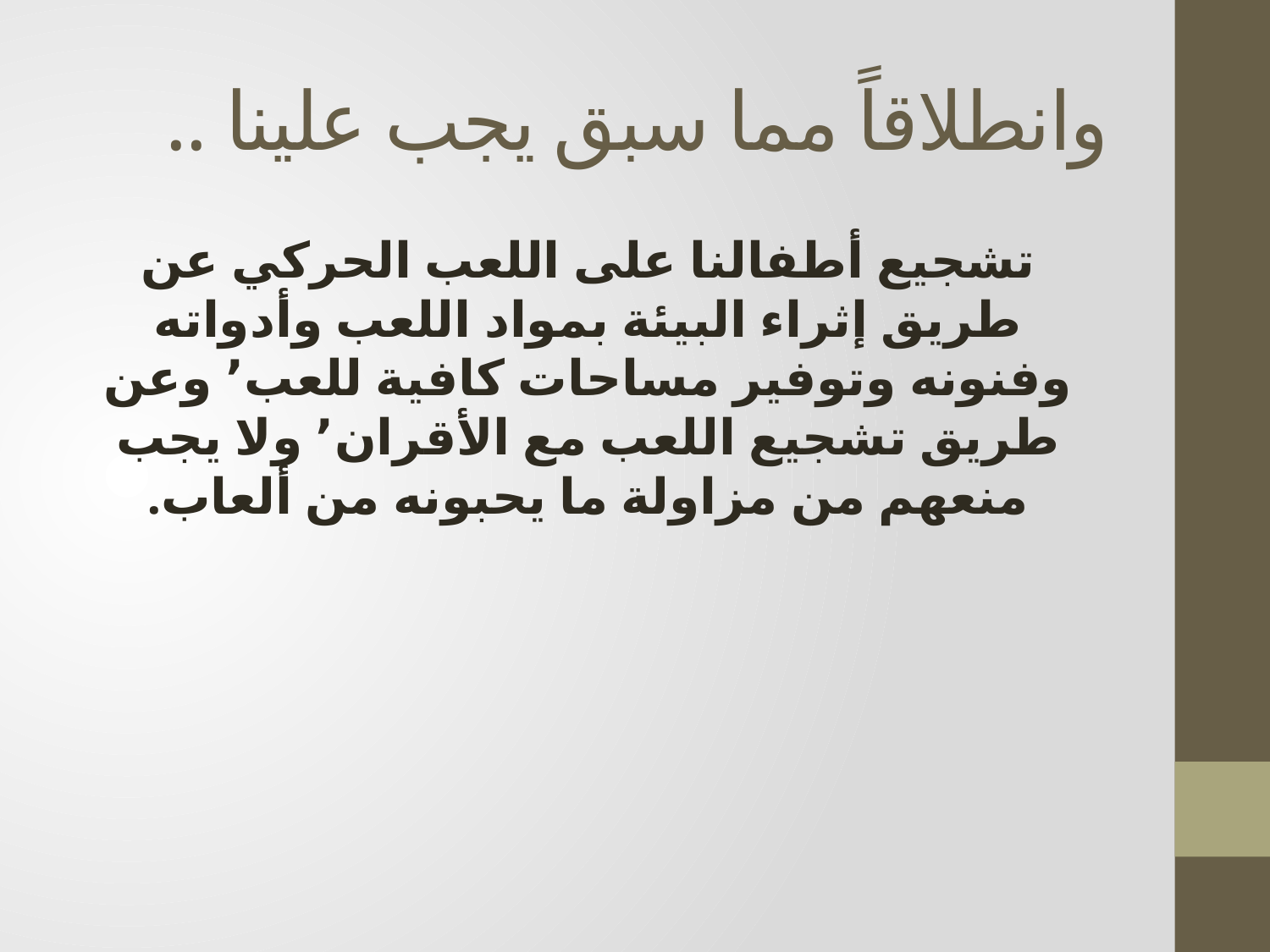

# وانطلاقاً مما سبق يجب علينا ..
تشجيع أطفالنا على اللعب الحركي عن طريق إثراء البيئة بمواد اللعب وأدواته وفنونه وتوفير مساحات كافية للعب٬ وعن طريق تشجيع اللعب مع الأقران٬ ولا يجب منعهم من مزاولة ما يحبونه من ألعاب.